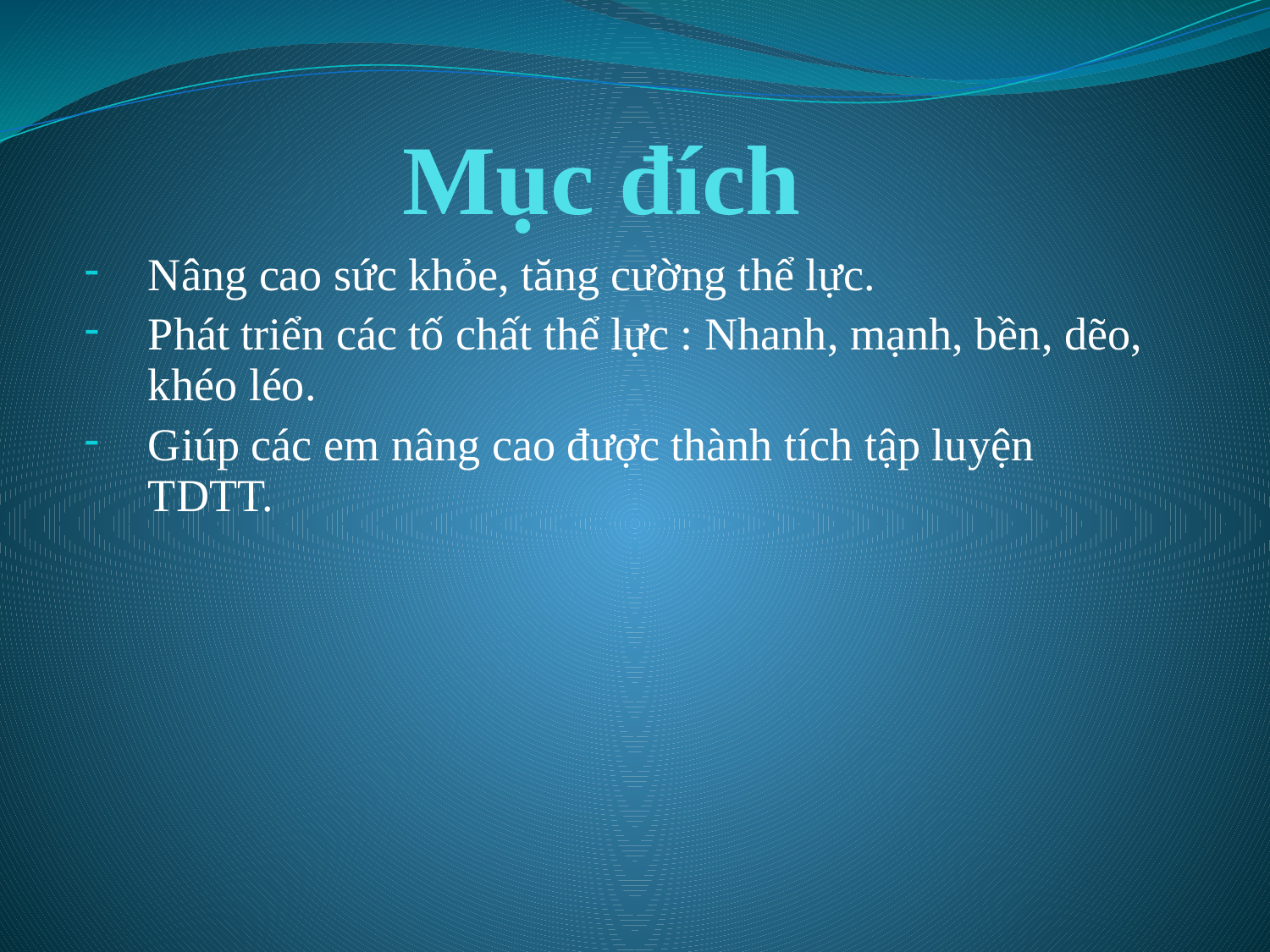

# Mục đích
Nâng cao sức khỏe, tăng cường thể lực.
Phát triển các tố chất thể lực : Nhanh, mạnh, bền, dẽo, khéo léo.
Giúp các em nâng cao được thành tích tập luyện TDTT.